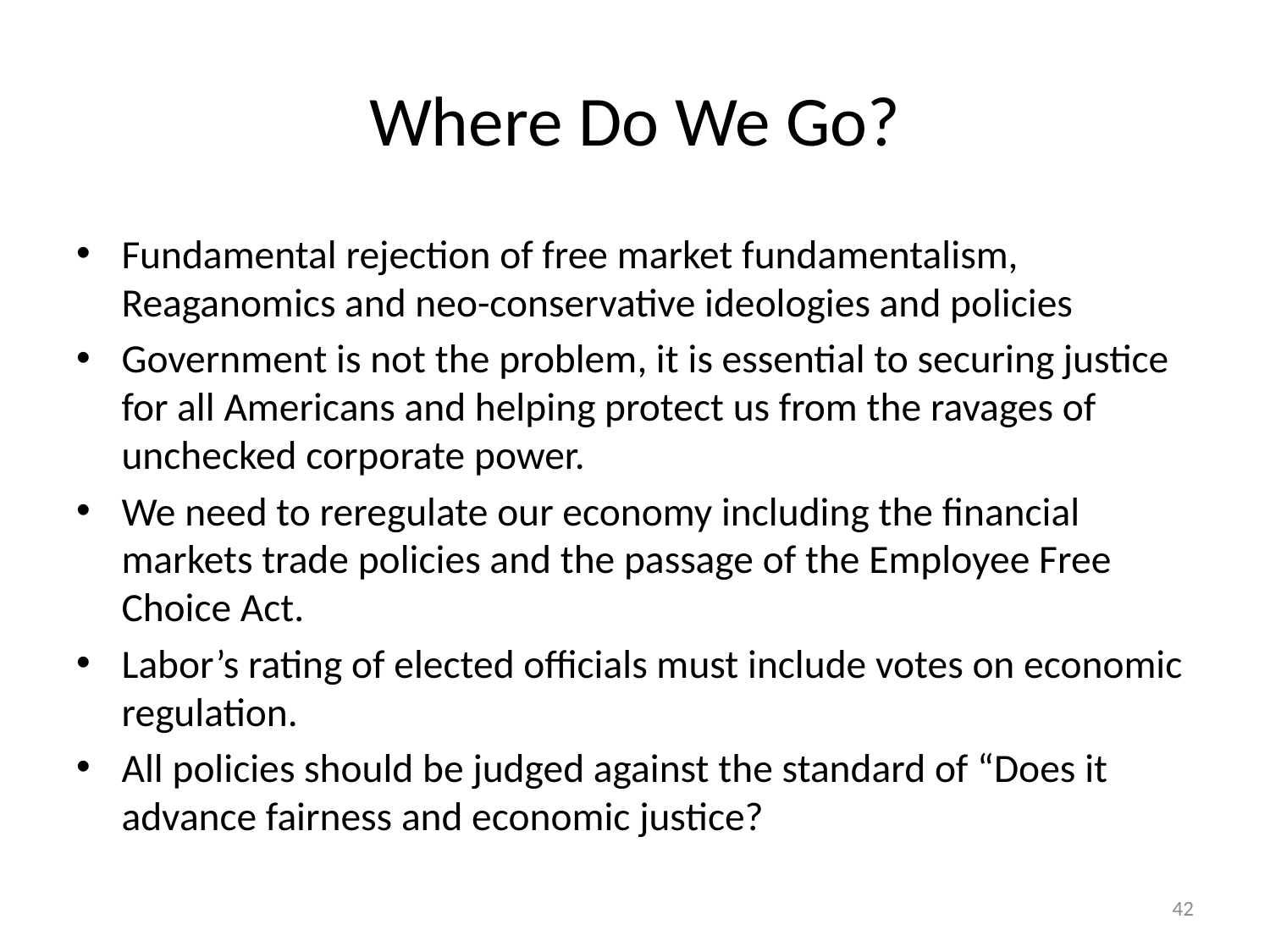

# Where Do We Go?
Fundamental rejection of free market fundamentalism, Reaganomics and neo-conservative ideologies and policies
Government is not the problem, it is essential to securing justice for all Americans and helping protect us from the ravages of unchecked corporate power.
We need to reregulate our economy including the financial markets trade policies and the passage of the Employee Free Choice Act.
Labor’s rating of elected officials must include votes on economic regulation.
All policies should be judged against the standard of “Does it advance fairness and economic justice?
42